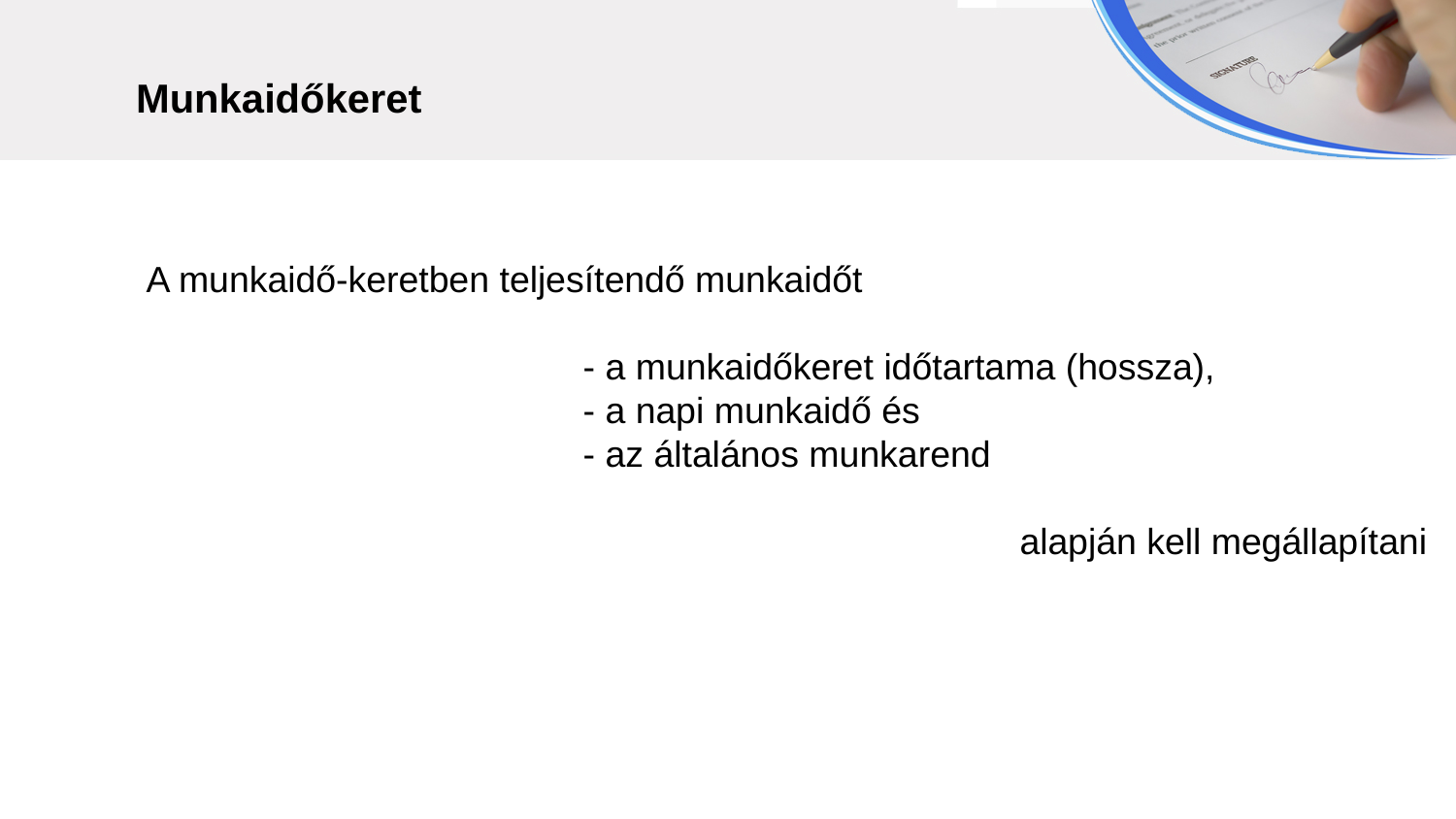

Munkaidőkeret
A munkaidő-keretben teljesítendő munkaidőt

- a munkaidőkeret időtartama (hossza),
- a napi munkaidő és
- az általános munkarend
						alapján kell megállapítani